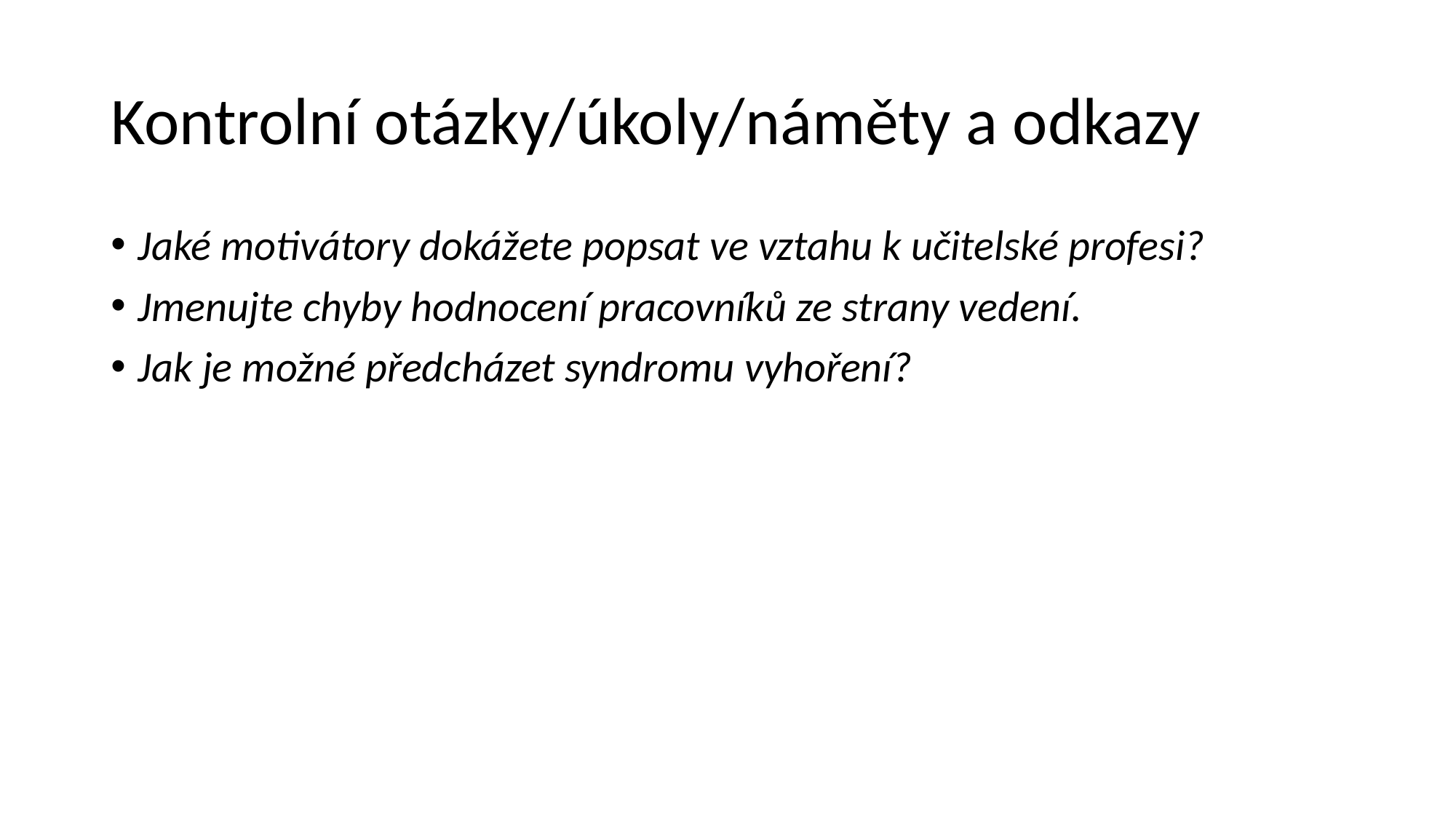

# Kontrolní otázky/úkoly/náměty a odkazy
Jaké motivátory dokážete popsat ve vztahu k učitelské profesi?
Jmenujte chyby hodnocení pracovníků ze strany vedení.
Jak je možné předcházet syndromu vyhoření?